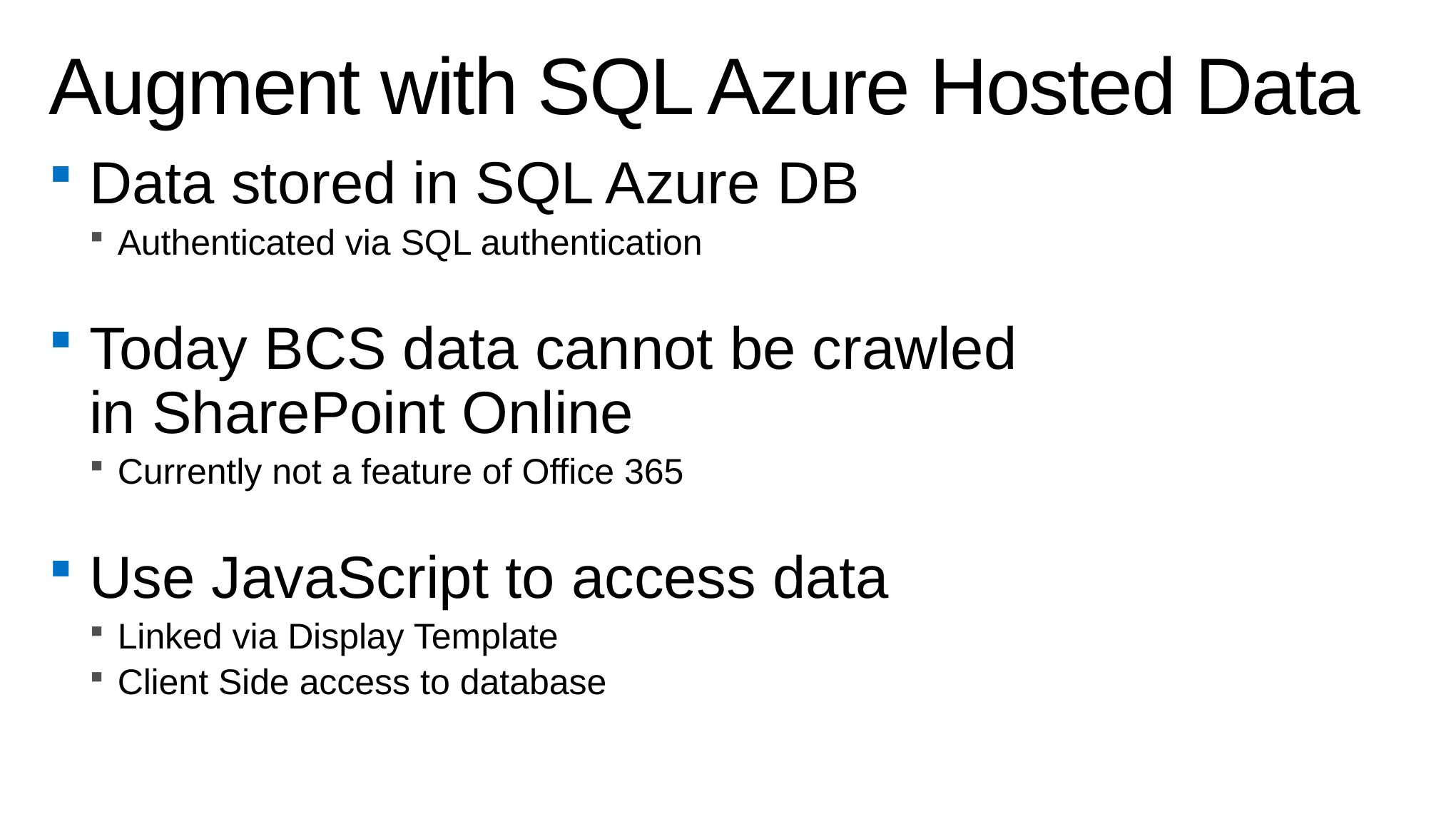

# Augment with SQL Azure Hosted Data
Data stored in SQL Azure DB
Authenticated via SQL authentication

Today BCS data cannot be crawled
in SharePoint Online
Currently not a feature of Office 365

Use JavaScript to access data
Linked via Display Template
Client Side access to database